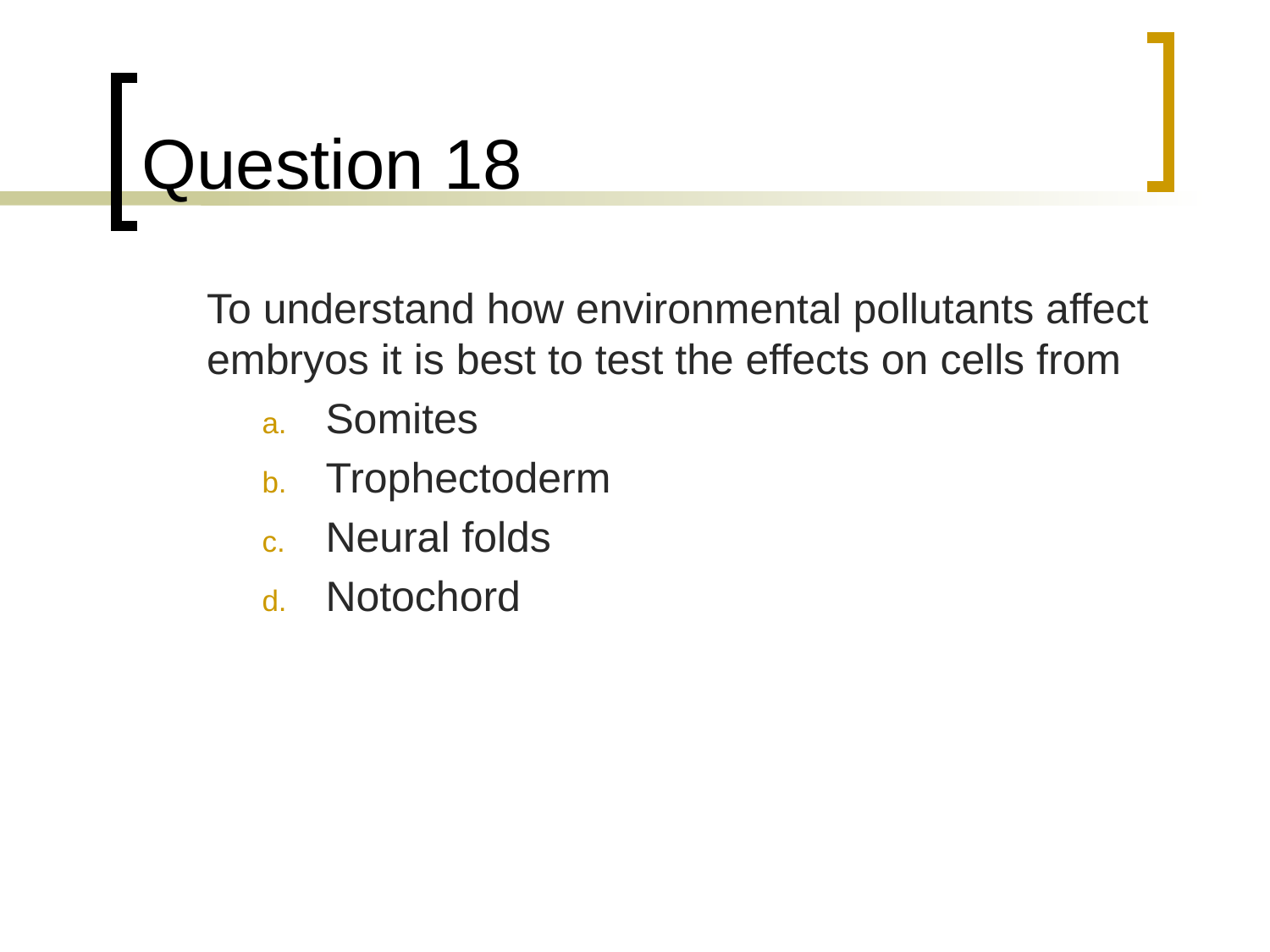

# Question 18
	To understand how environmental pollutants affect embryos it is best to test the effects on cells from
Somites
Trophectoderm
Neural folds
Notochord